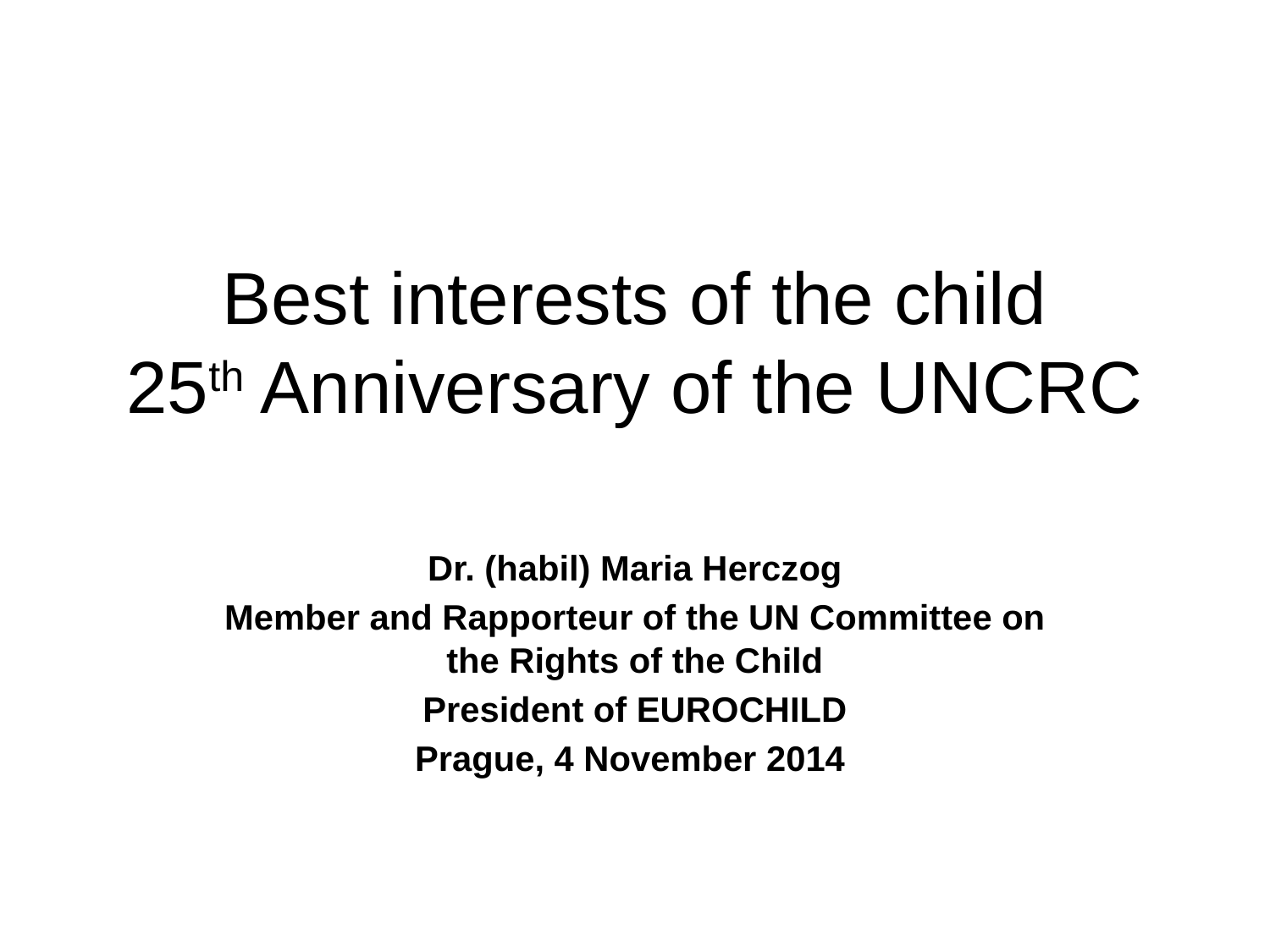

# Best interests of the child 25th Anniversary of the UNCRC
Dr. (habil) Maria Herczog
Member and Rapporteur of the UN Committee on the Rights of the Child
President of EUROCHILD
Prague, 4 November 2014